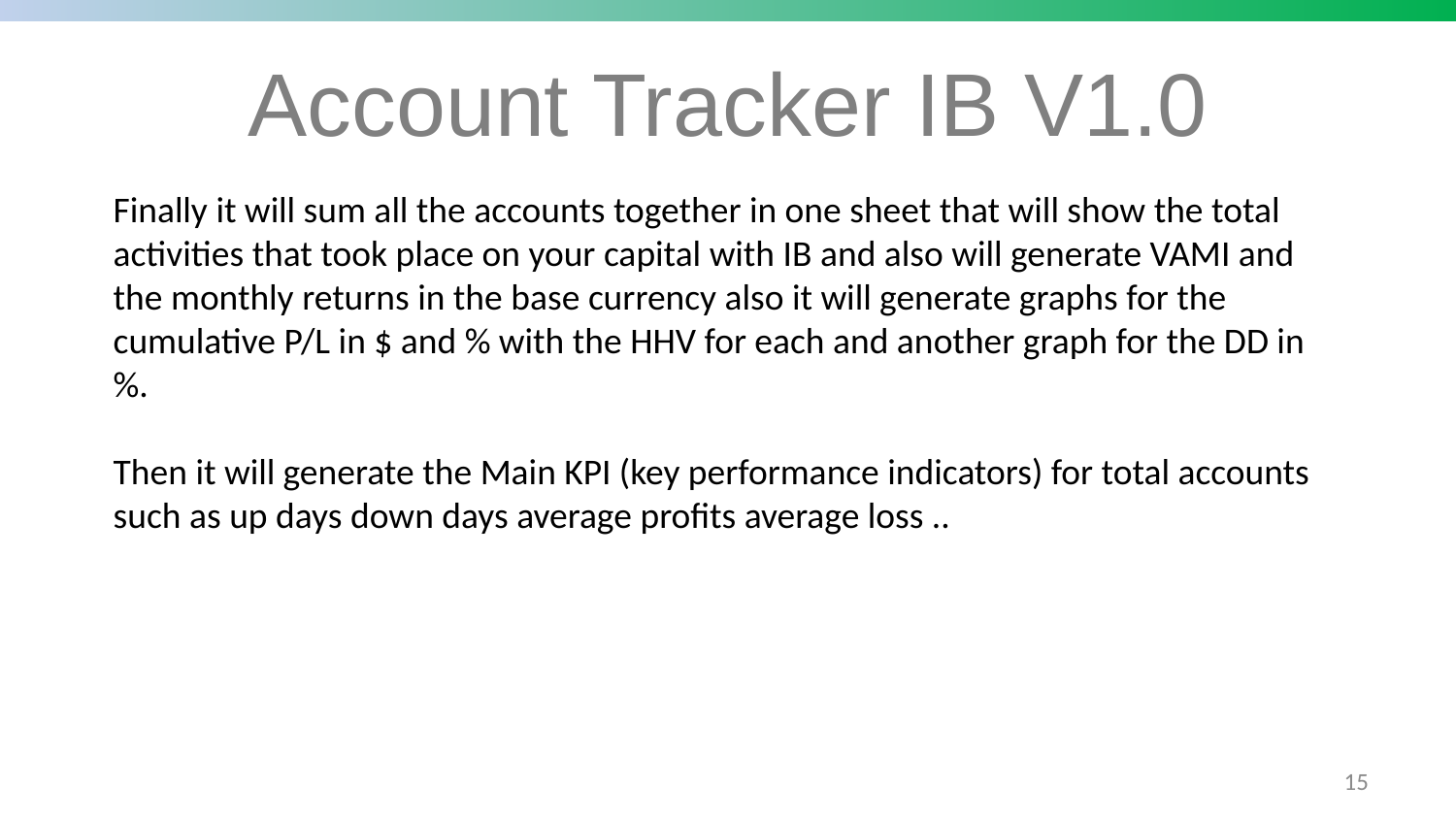

# Account Tracker IB V1.0
Finally it will sum all the accounts together in one sheet that will show the total activities that took place on your capital with IB and also will generate VAMI and the monthly returns in the base currency also it will generate graphs for the cumulative P/L in $ and % with the HHV for each and another graph for the DD in %.

Then it will generate the Main KPI (key performance indicators) for total accounts such as up days down days average profits average loss ..
15